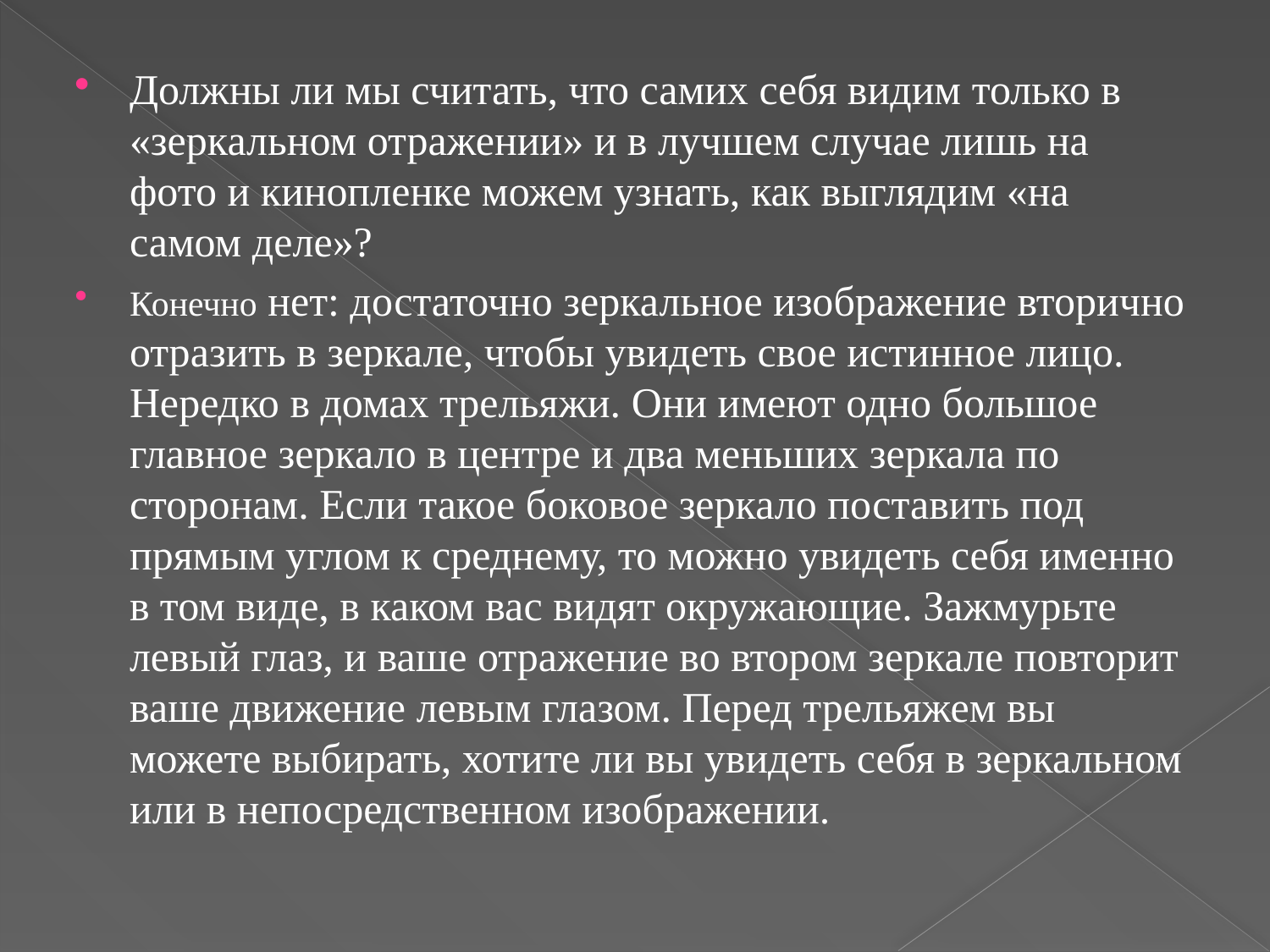

Должны ли мы считать, что самих себя видим только в «зеркальном отражении» и в лучшем случае лишь на фото и кинопленке можем узнать, как выглядим «на самом деле»?
Конечно нет: достаточно зеркальное изображение вторично отразить в зеркале, чтобы увидеть свое истинное лицо. Нередко в домах трельяжи. Они имеют одно большое главное зеркало в центре и два меньших зеркала по сторонам. Если такое боковое зеркало поставить под прямым углом к среднему, то можно увидеть себя именно в том виде, в каком вас видят окружающие. Зажмурьте левый глаз, и ваше отражение во втором зеркале повторит ваше движение левым глазом. Перед трельяжем вы можете выбирать, хотите ли вы увидеть себя в зеркальном или в непосредственном изображении.